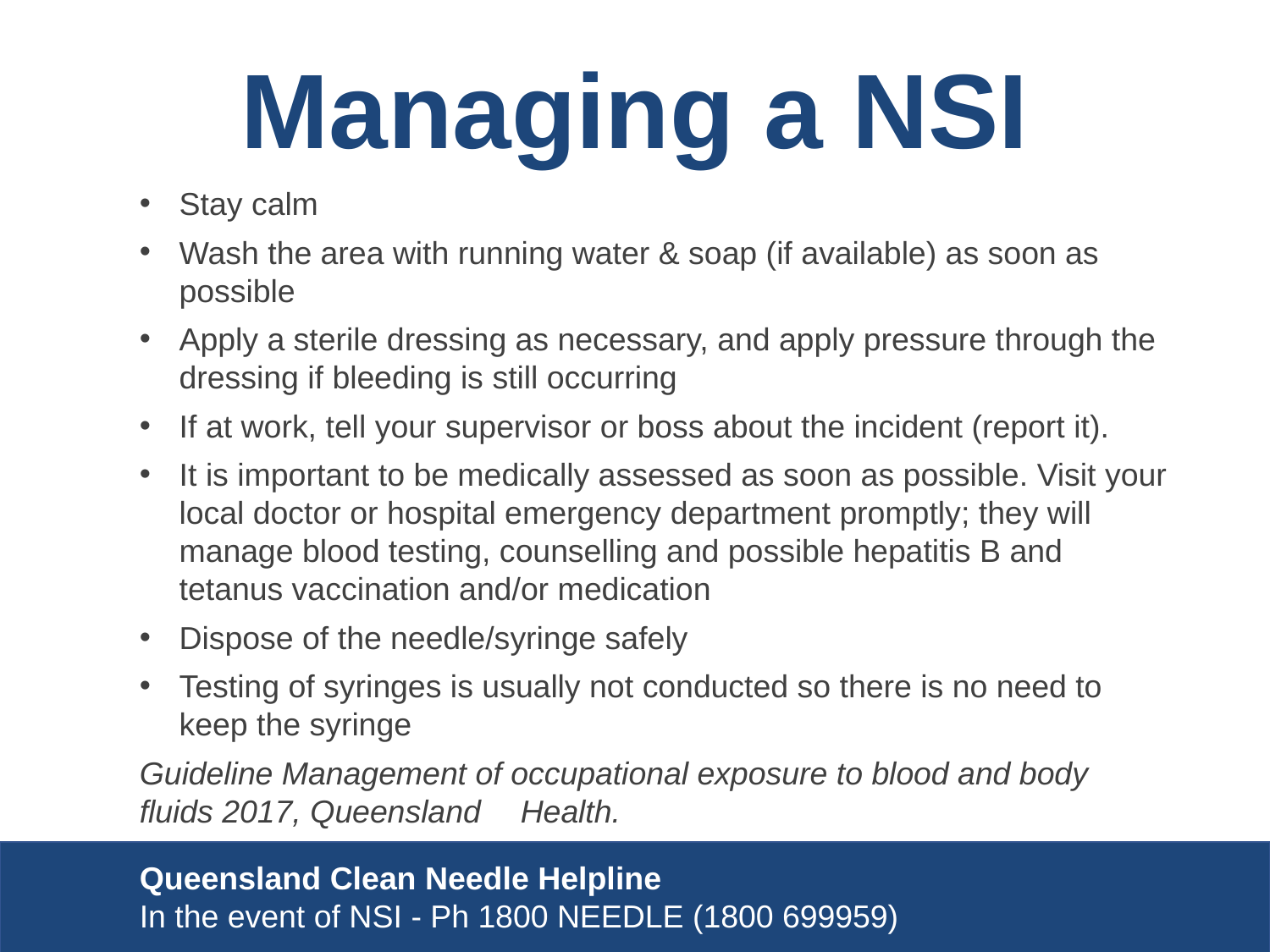

# Managing a NSI
Stay calm
Wash the area with running water & soap (if available) as soon as possible
Apply a sterile dressing as necessary, and apply pressure through the dressing if bleeding is still occurring
If at work, tell your supervisor or boss about the incident (report it).
It is important to be medically assessed as soon as possible. Visit your local doctor or hospital emergency department promptly; they will manage blood testing, counselling and possible hepatitis B and tetanus vaccination and/or medication
Dispose of the needle/syringe safely
Testing of syringes is usually not conducted so there is no need to keep the syringe
Guideline Management of occupational exposure to blood and body fluids 2017, Queensland	Health.

Queensland Clean Needle Helpline
In the event of NSI - Ph 1800 NEEDLE (1800 699959)